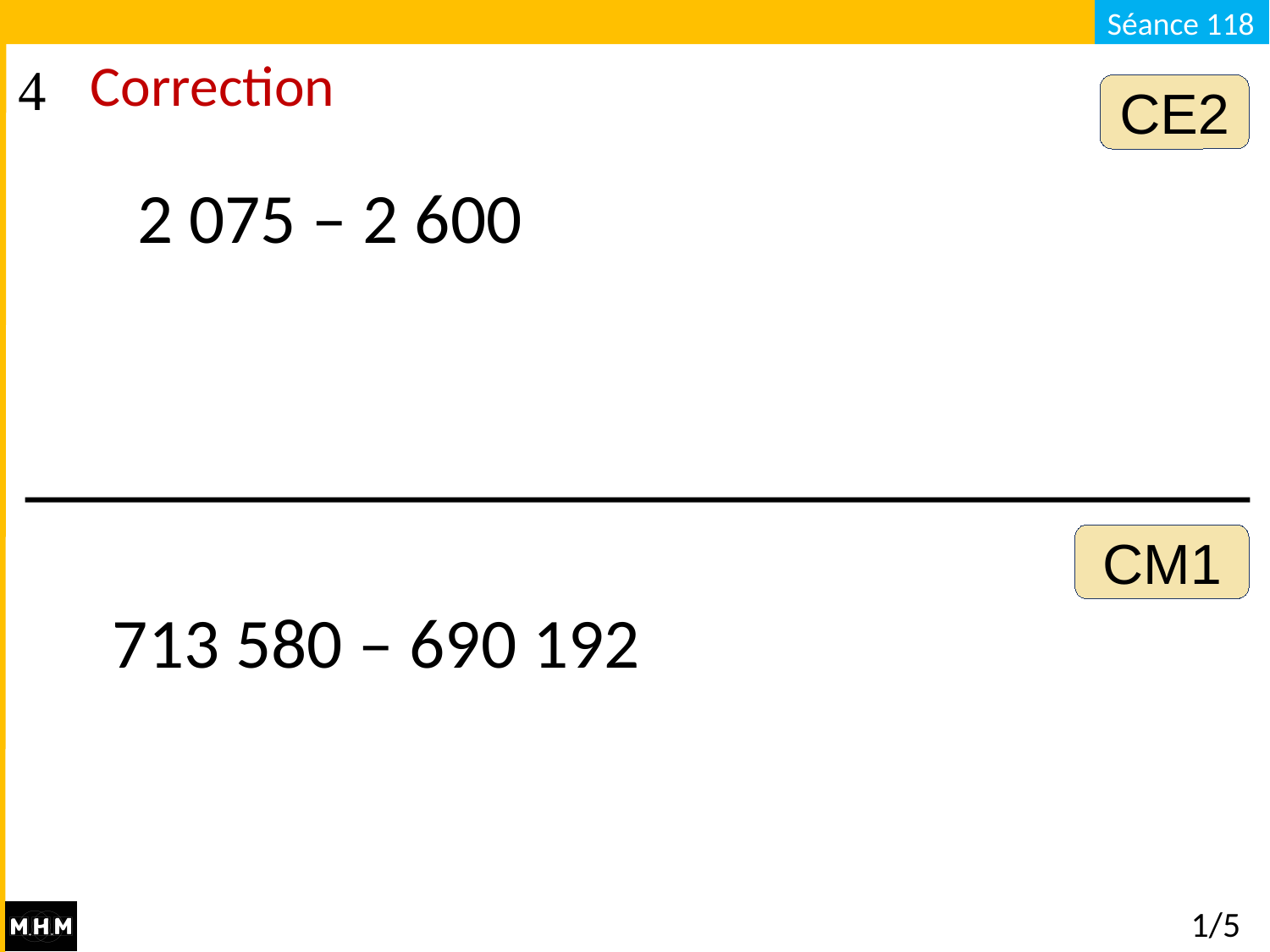

Correction
CE2
2 075 – 2 600

CM1
713 580 – 690 192

# 1/5